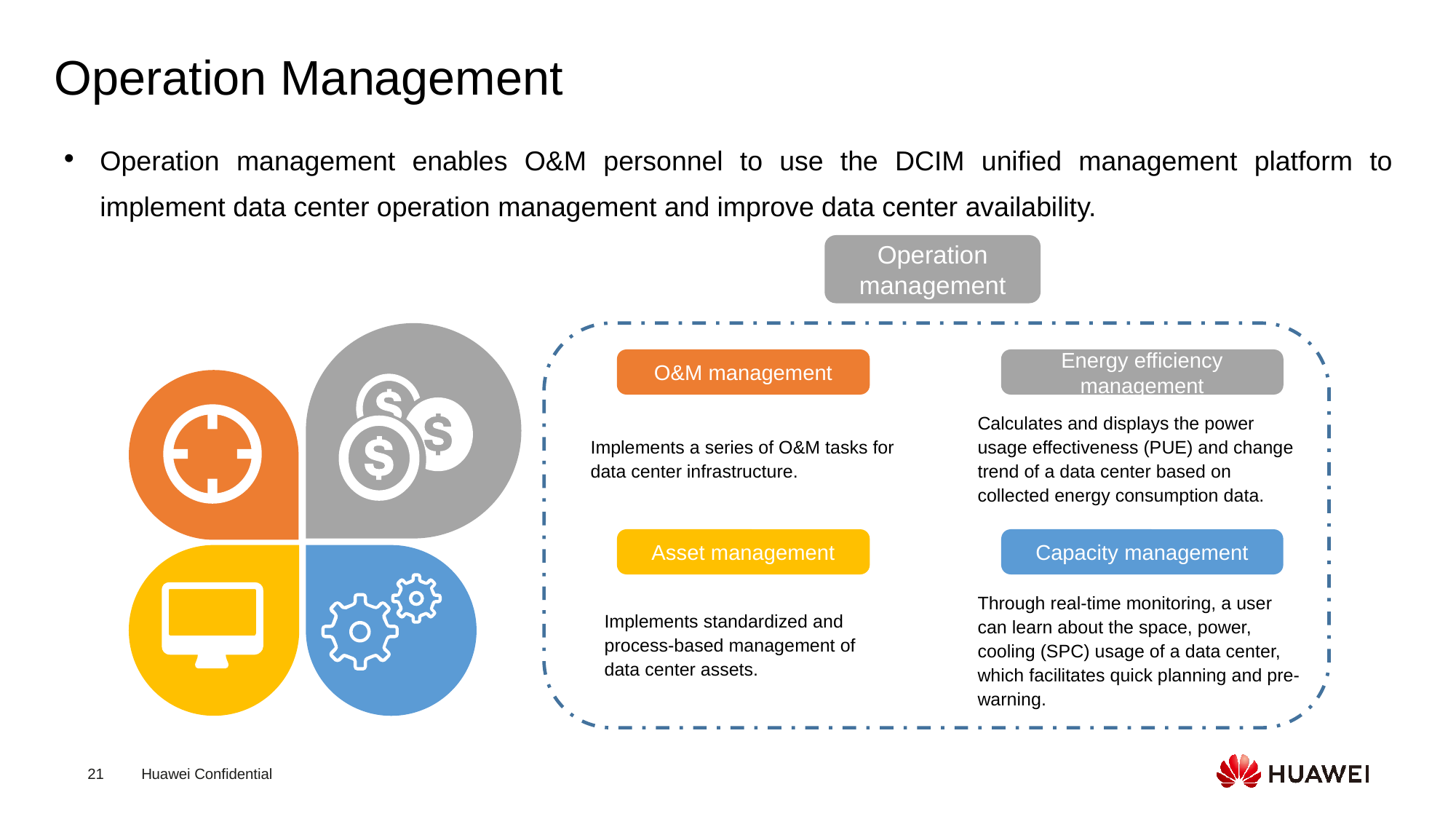

# Operation Management
Operation management enables O&M personnel to use the DCIM unified management platform to implement data center operation management and improve data center availability.
Operation management

O&M management
Energy efficiency management

Implements a series of O&M tasks for data center infrastructure.
Calculates and displays the power usage effectiveness (PUE) and change trend of a data center based on collected energy consumption data.

Asset management
Capacity management

Implements standardized and process-based management of data center assets.

Through real-time monitoring, a user can learn about the space, power, cooling (SPC) usage of a data center, which facilitates quick planning and pre-warning.